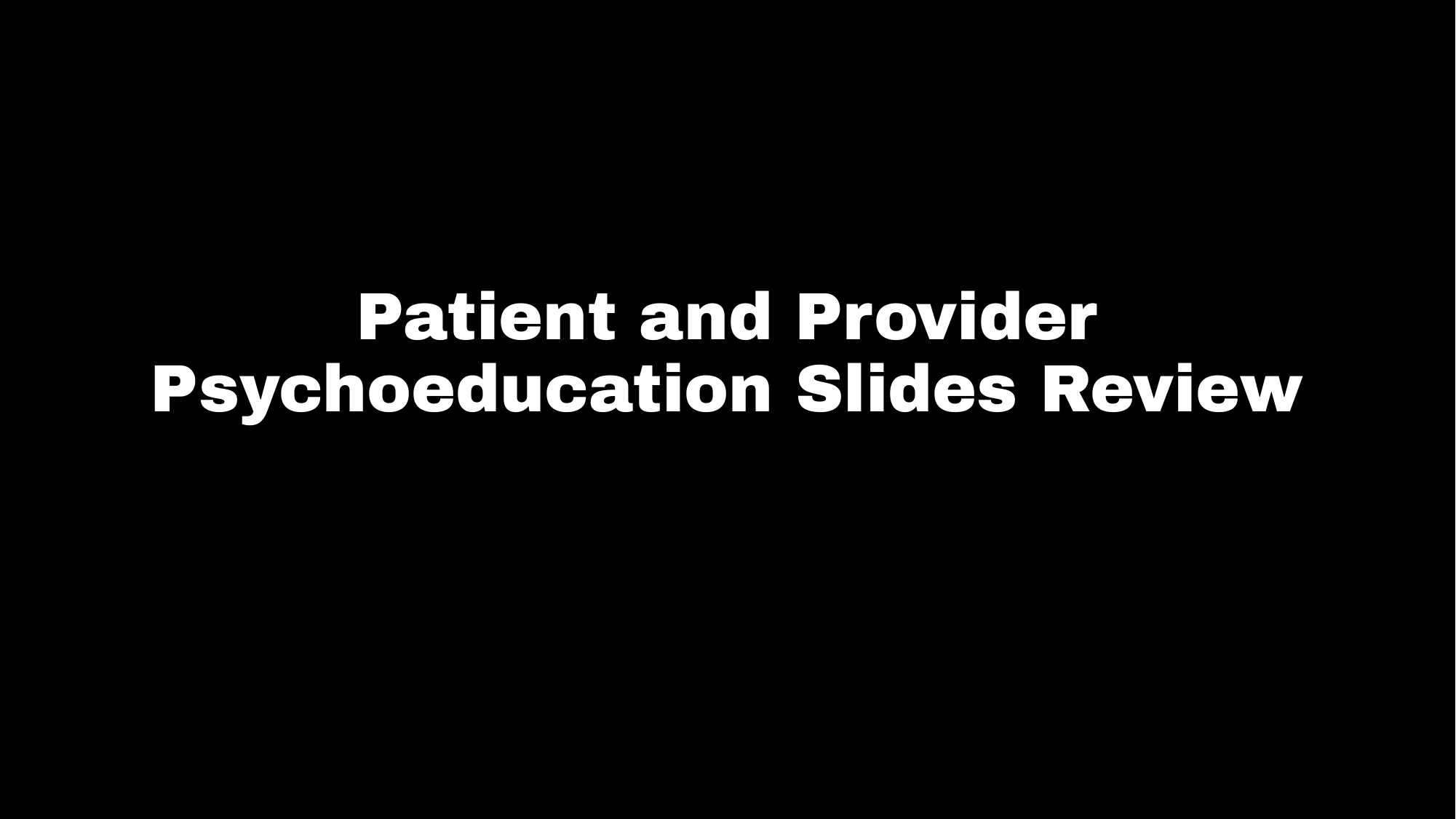

# Patient and Provider Psychoeducation Slides Review